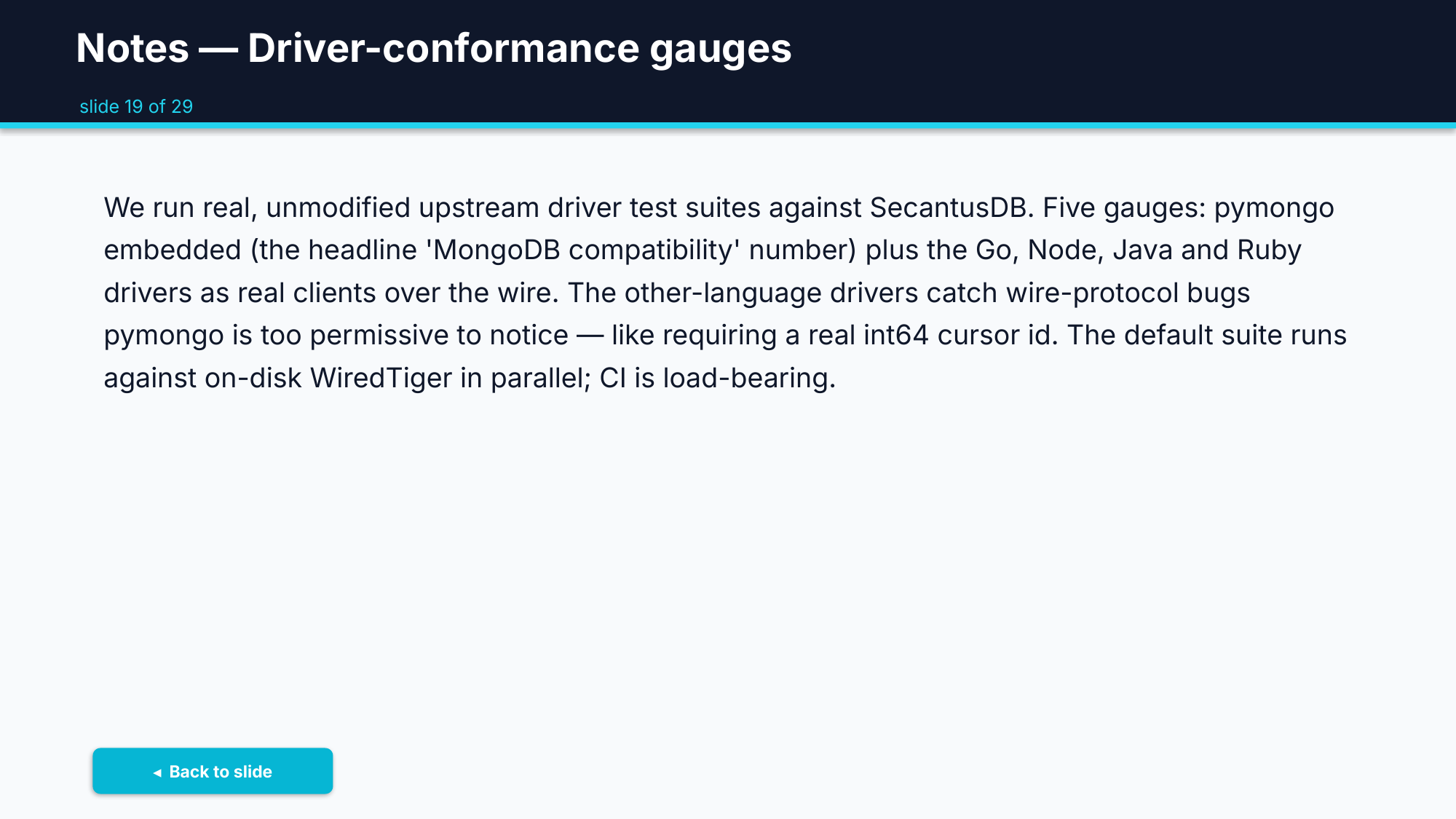

Notes — Driver-conformance gauges
slide 19 of 29

We run real, unmodified upstream driver test suites against SecantusDB. Five gauges: pymongo embedded (the headline 'MongoDB compatibility' number) plus the Go, Node, Java and Ruby drivers as real clients over the wire. The other-language drivers catch wire-protocol bugs pymongo is too permissive to notice — like requiring a real int64 cursor id. The default suite runs against on-disk WiredTiger in parallel; CI is load-bearing.
◂  Back to slide